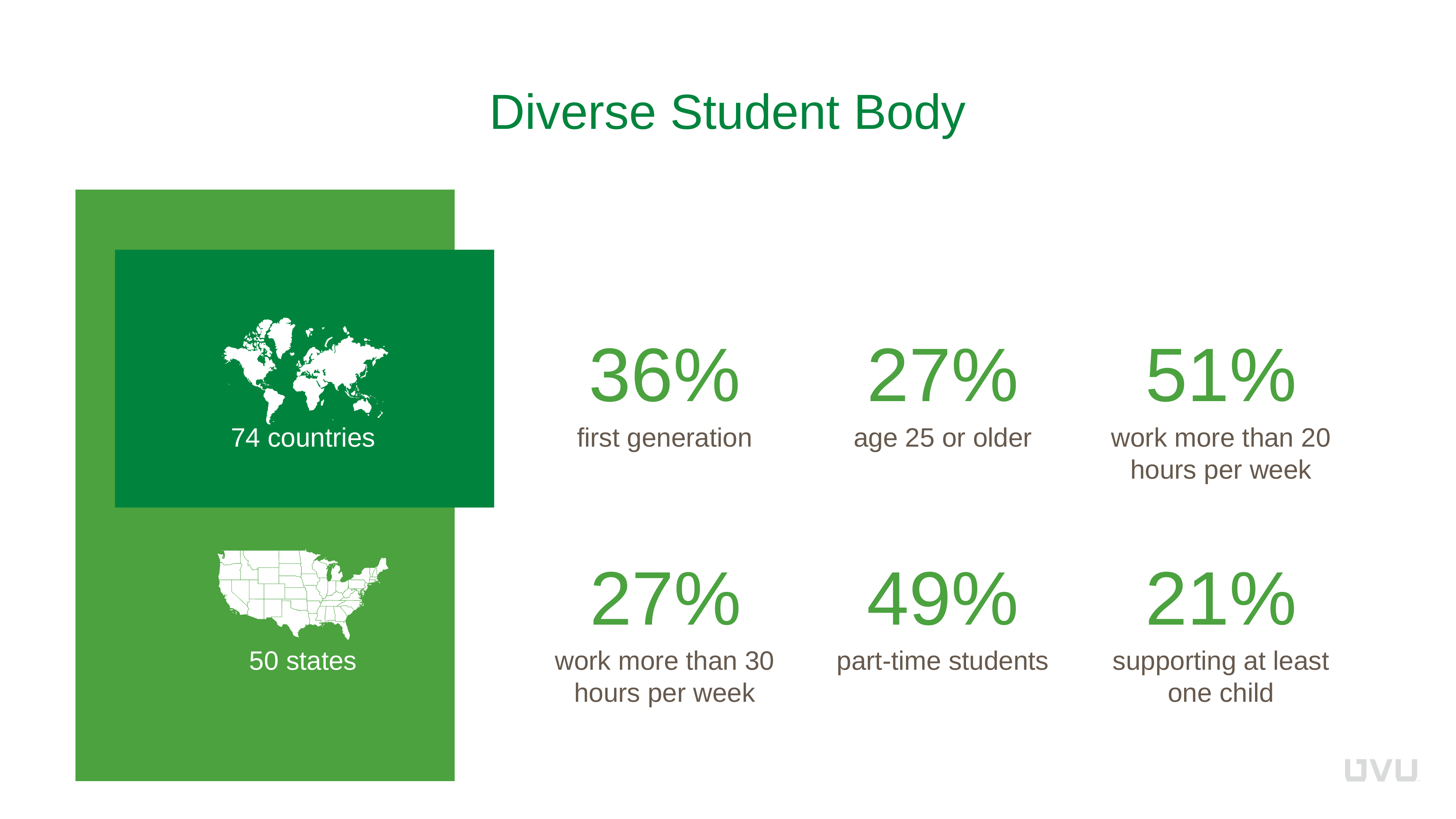

Diverse Student Body

36%
27%
51%
74 countries
first generation
age 25 or older
work more than 20 hours per week
27%
49%
21%

50 states
work more than 30 hours per week
part-time students
supporting at least one child